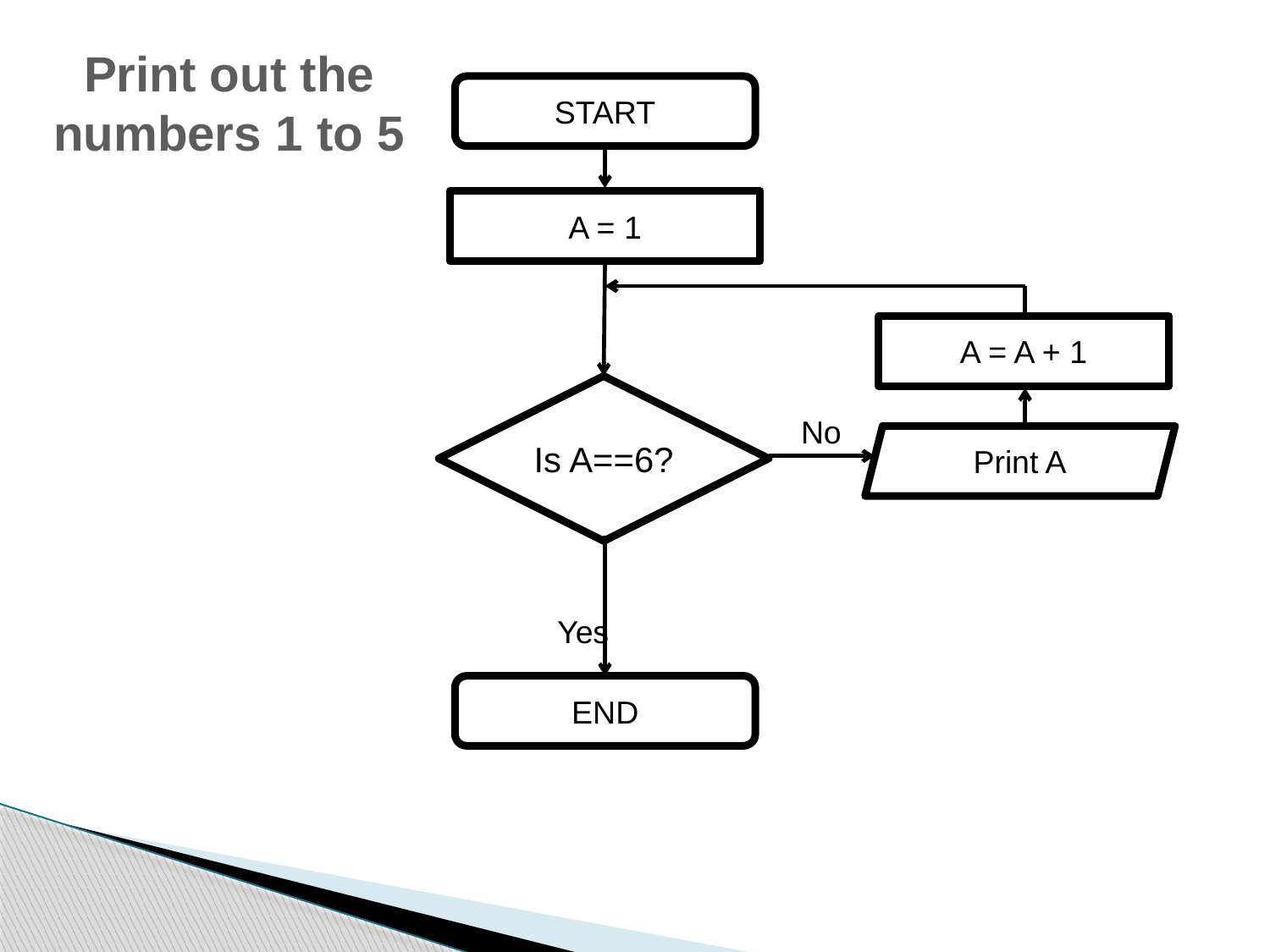

Print out the
numbers 1 to 5
START
A = 1
A = A + 1
Is A==6?
No
Print A
Yes
END